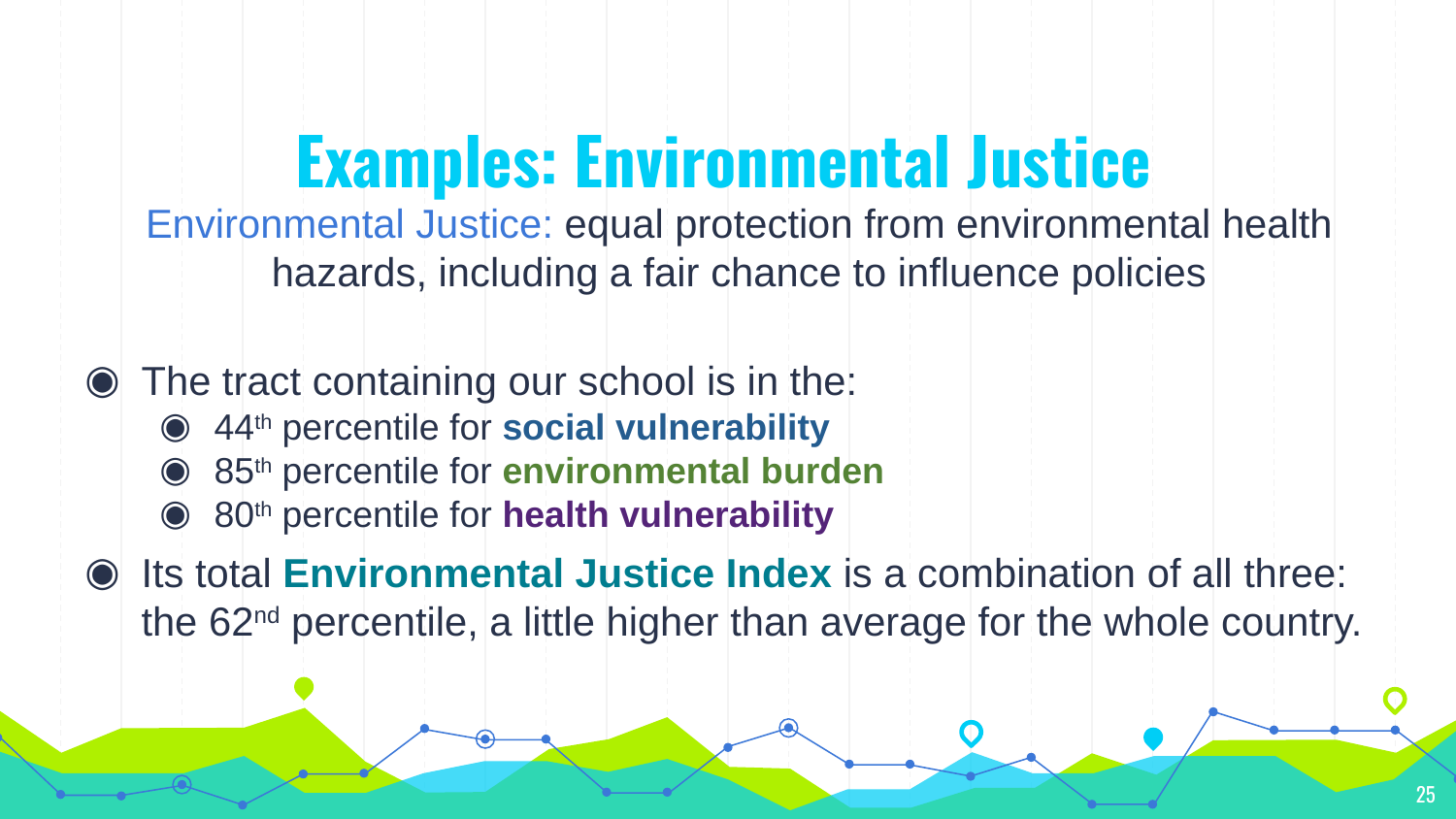

# Examples: Environmental Justice
Environmental Justice: equal protection from environmental health hazards, including a fair chance to influence policies
The tract containing our school is in the:
44th percentile for social vulnerability
85th percentile for environmental burden
80th percentile for health vulnerability
Its total Environmental Justice Index is a combination of all three:
the 62nd percentile, a little higher than average for the whole country.

25